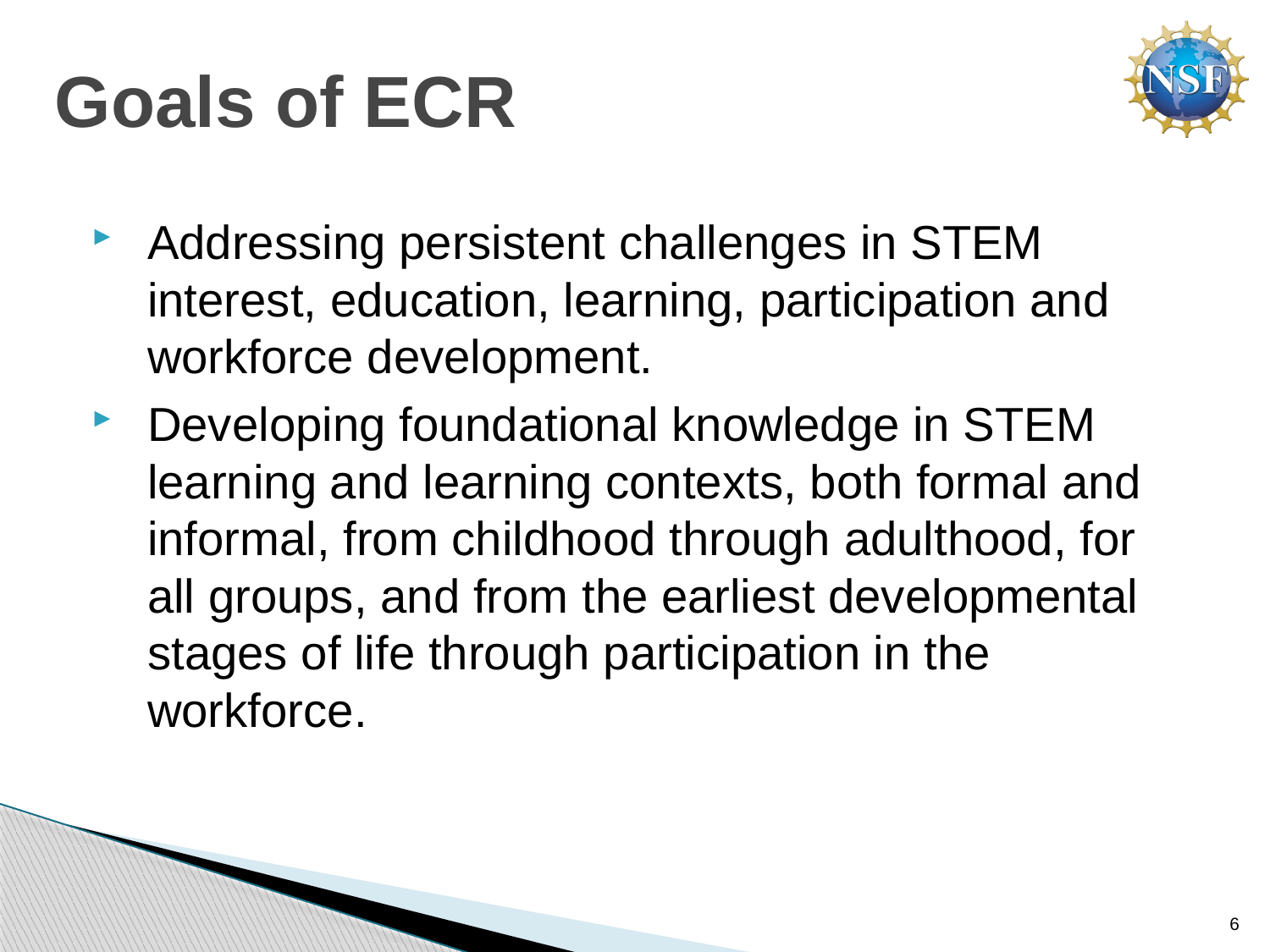

# Goals of ECR
Addressing persistent challenges in STEM interest, education, learning, participation and workforce development.
Developing foundational knowledge in STEM learning and learning contexts, both formal and informal, from childhood through adulthood, for all groups, and from the earliest developmental stages of life through participation in the workforce.
6